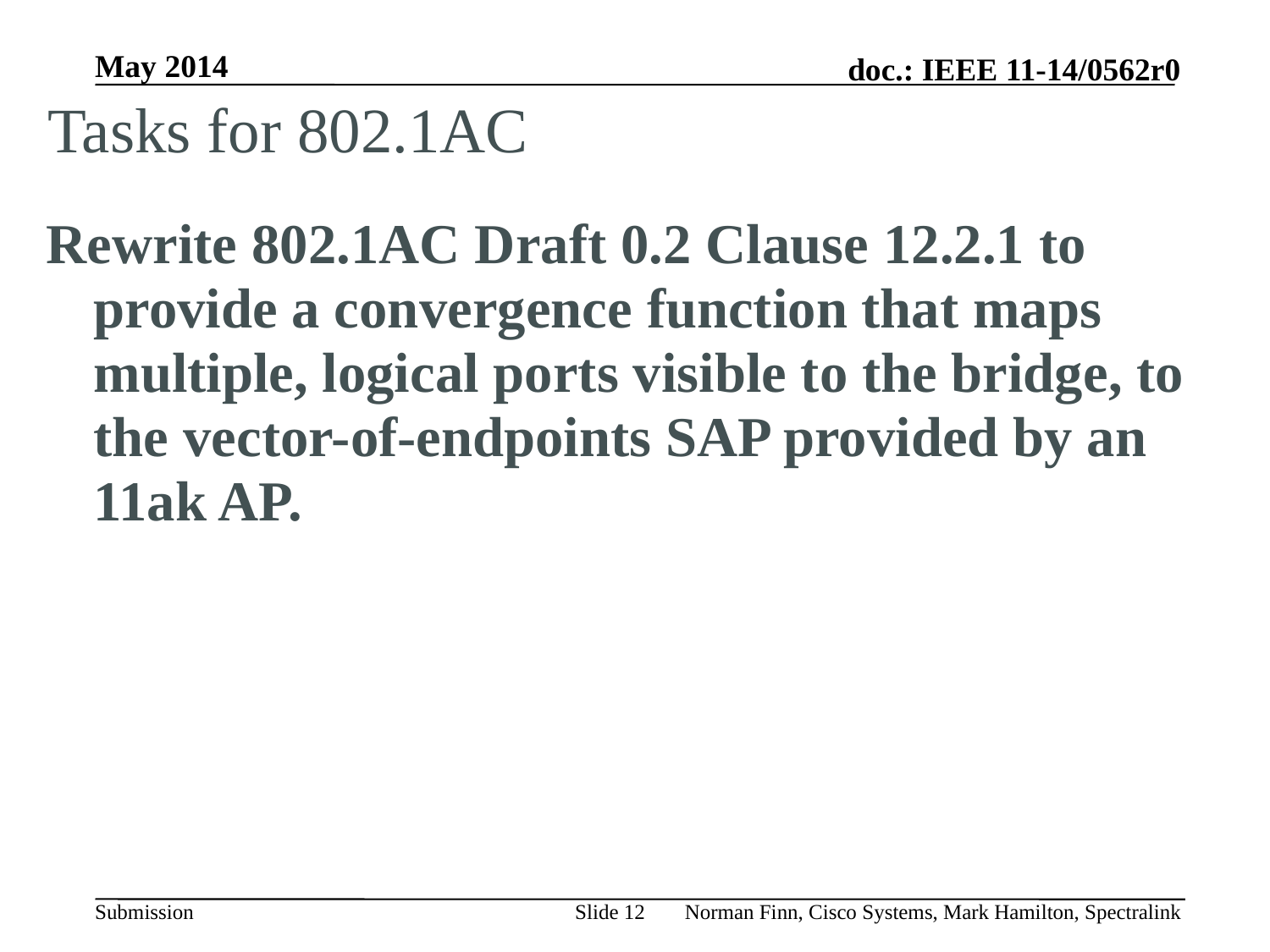

# Tasks for 802.1AC
Rewrite 802.1AC Draft 0.2 Clause 12.2.1 to provide a convergence function that maps multiple, logical ports visible to the bridge, to the vector-of-endpoints SAP provided by an 11ak AP.